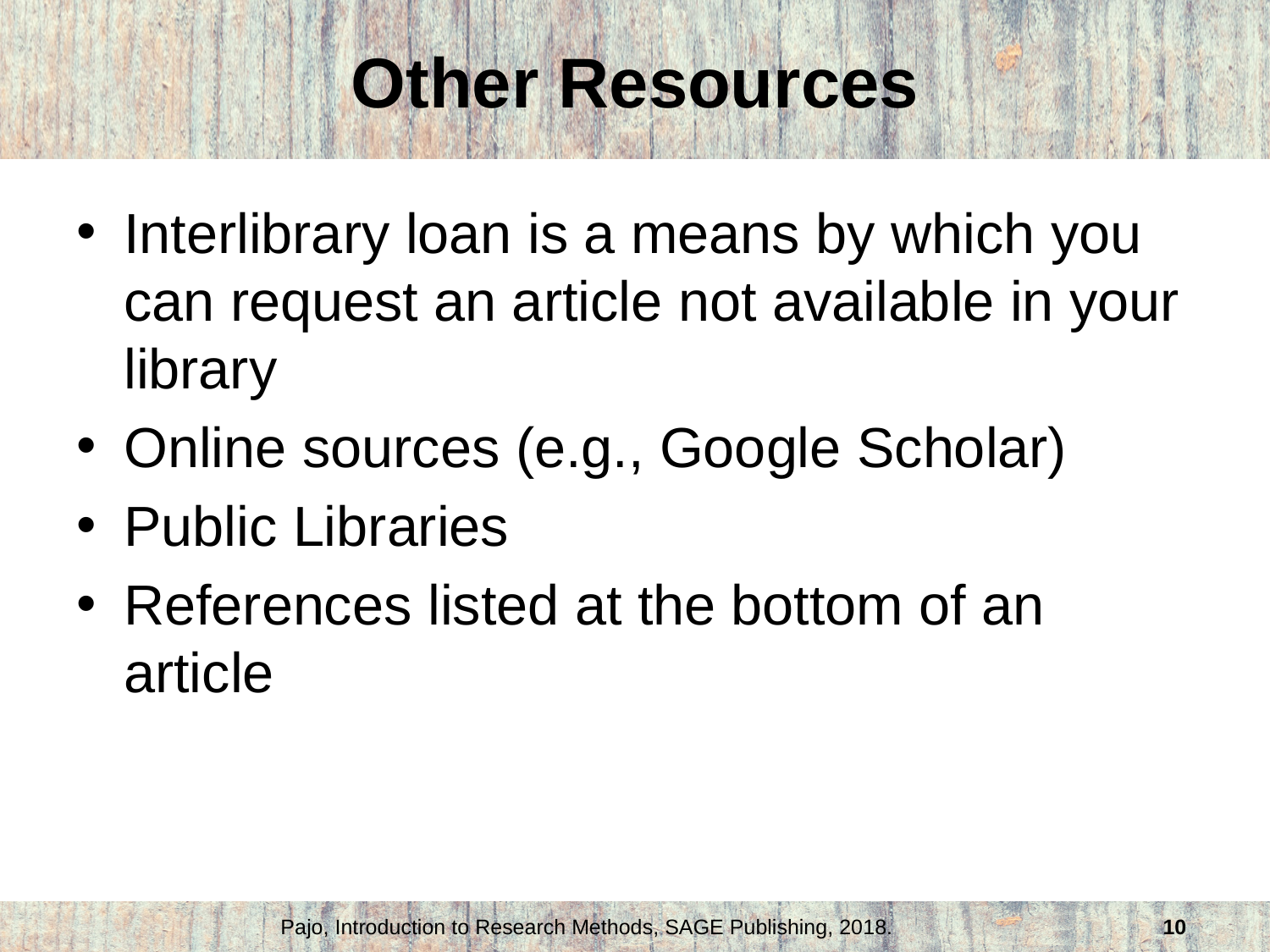

# Other Resources
Interlibrary loan is a means by which you can request an article not available in your library
Online sources (e.g., Google Scholar)
Public Libraries
References listed at the bottom of an article
Pajo, Introduction to Research Methods, SAGE Publishing, 2018.
10